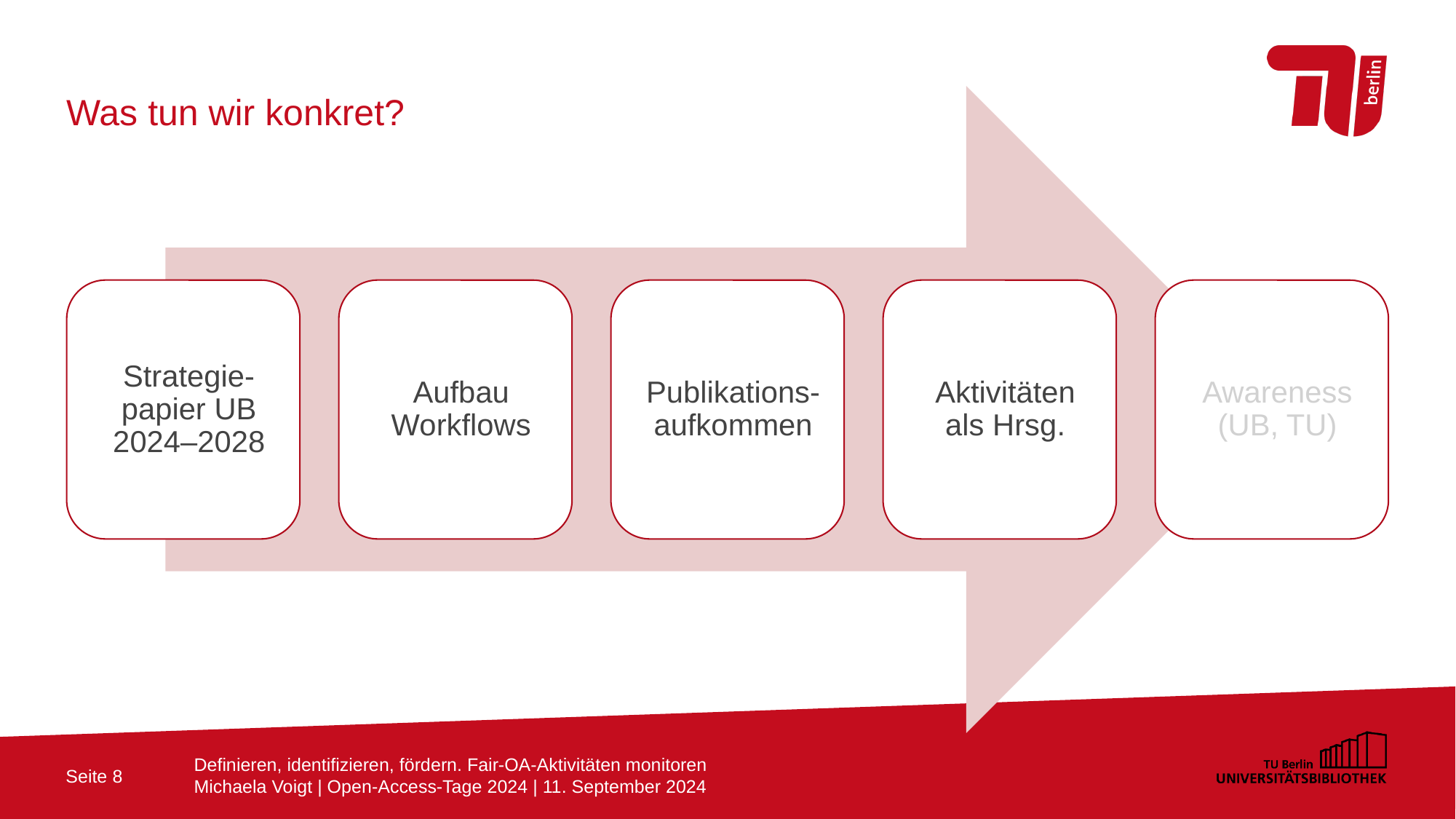

Was tun wir konkret?
Strategie-papier UB 2024–2028
Aufbau Workflows
Publikations-aufkommen
Aktivitäten als Hrsg.
Awareness (UB, TU)